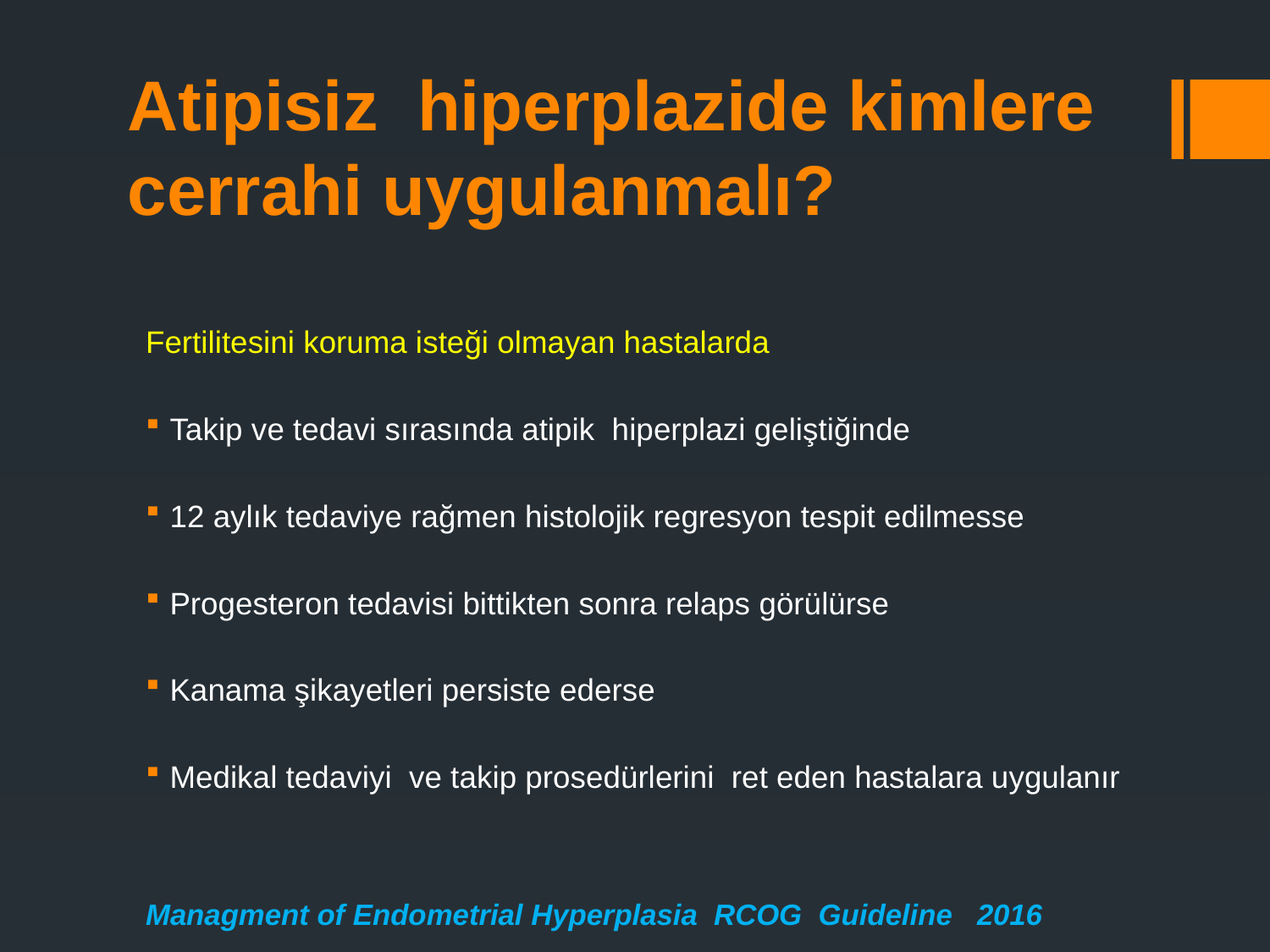

# Atipisiz  hiperplazide kimlere cerrahi uygulanmalı?
Fertilitesini koruma isteği olmayan hastalarda

Takip ve tedavi sırasında atipik  hiperplazi geliştiğinde

12 aylık tedaviye rağmen histolojik regresyon tespit edilmesse

Progesteron tedavisi bittikten sonra relaps görülürse

Kanama şikayetleri persiste ederse

Medikal tedaviyi  ve takip prosedürlerini  ret eden hastalara uygulanır

Managment of Endometrial Hyperplasia  RCOG  Guideline   2016